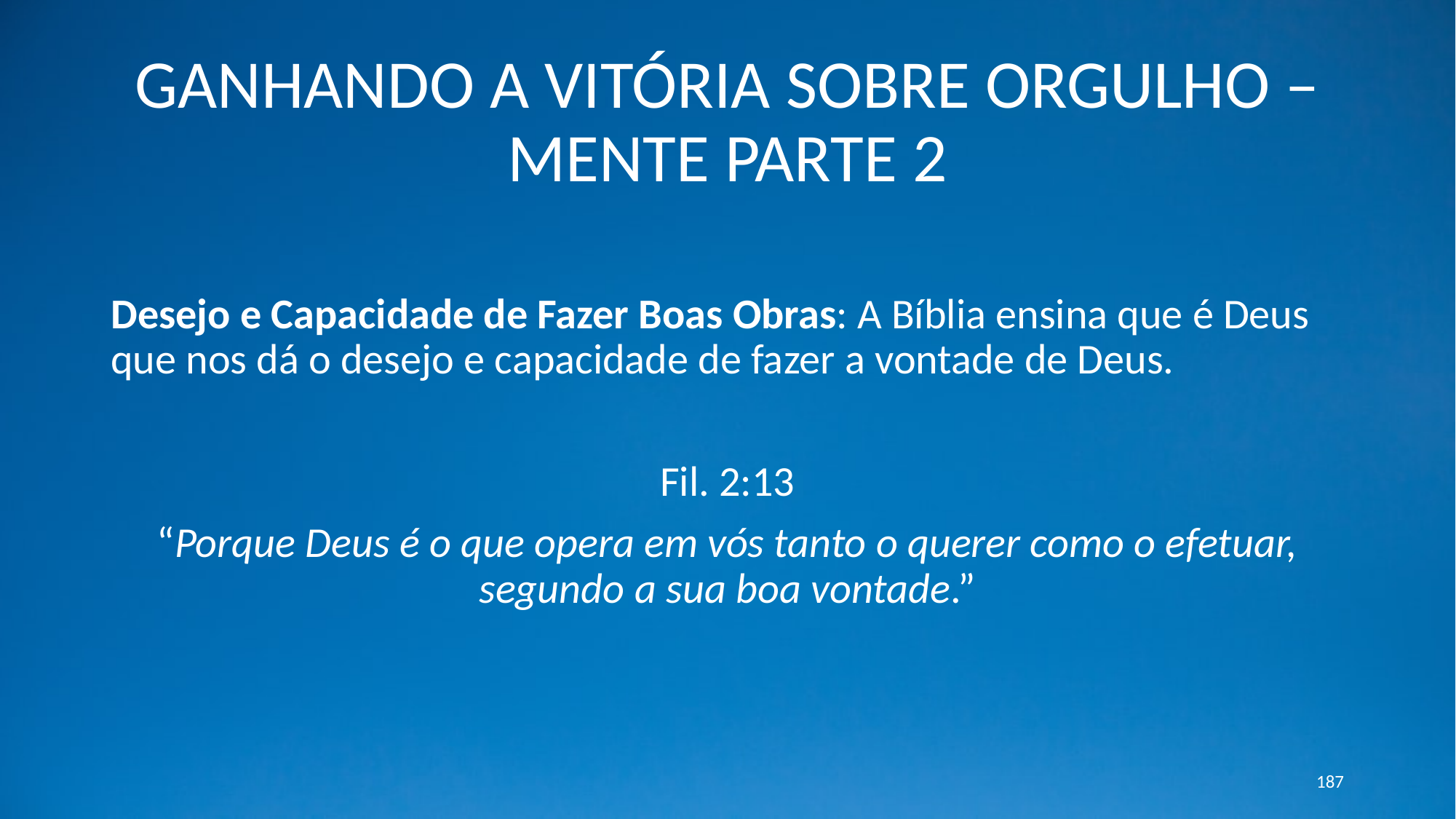

# GANHANDO A VITÓRIA SOBRE ORGULHO – MENTE PARTE 2

Desejo e Capacidade de Fazer Boas Obras: A Bíblia ensina que é Deus que nos dá o desejo e capacidade de fazer a vontade de Deus.

Fil. 2:13
“Porque Deus é o que opera em vós tanto o querer como o efetuar, segundo a sua boa vontade.”

187